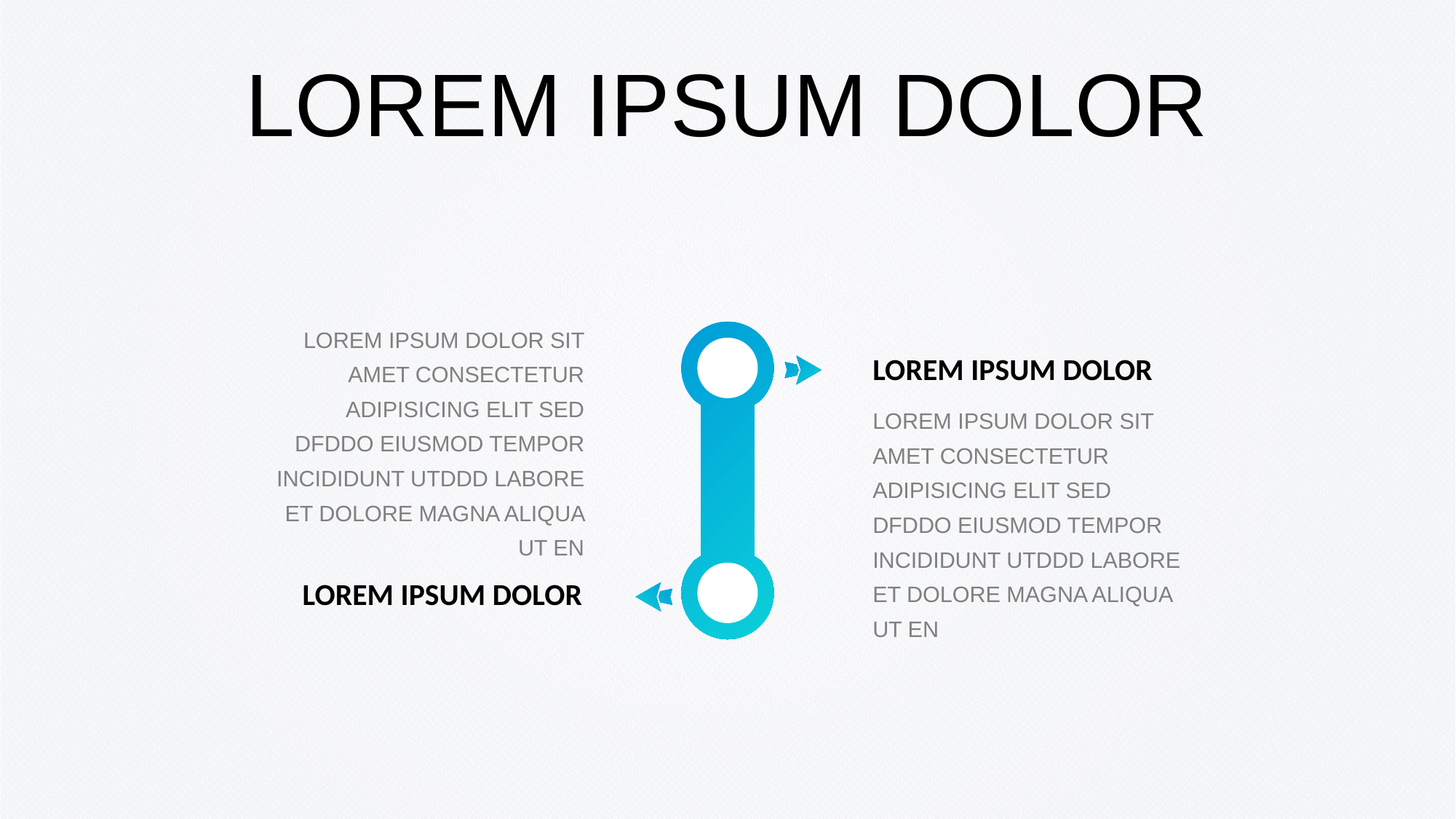

# LOREM IPSUM DOLOR
LOREM IPSUM DOLOR SIT AMET CONSECTETUR ADIPISICING ELIT SED DFDDO EIUSMOD TEMPOR INCIDIDUNT UTDDD LABORE ET DOLORE MAGNA ALIQUA UT EN

LOREM IPSUM DOLOR

LOREM IPSUM DOLOR SIT AMET CONSECTETUR ADIPISICING ELIT SED DFDDO EIUSMOD TEMPOR INCIDIDUNT UTDDD LABORE ET DOLORE MAGNA ALIQUA UT EN

LOREM IPSUM DOLOR